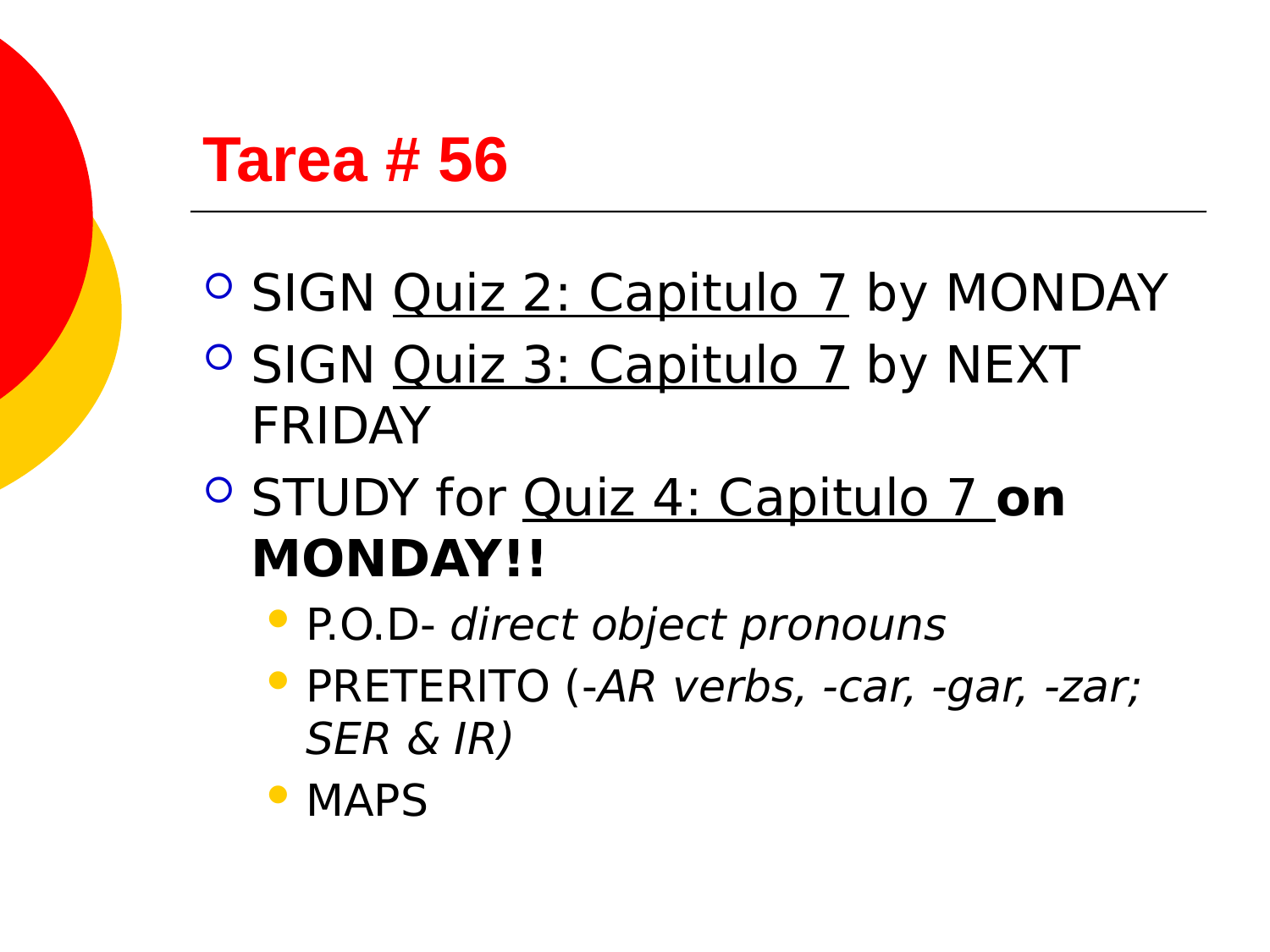

# Tarea # 56
SIGN Quiz 2: Capitulo 7 by MONDAY
SIGN Quiz 3: Capitulo 7 by NEXT FRIDAY
STUDY for Quiz 4: Capitulo 7 on MONDAY!!
P.O.D- direct object pronouns
PRETERITO (-AR verbs, -car, -gar, -zar; SER & IR)
MAPS